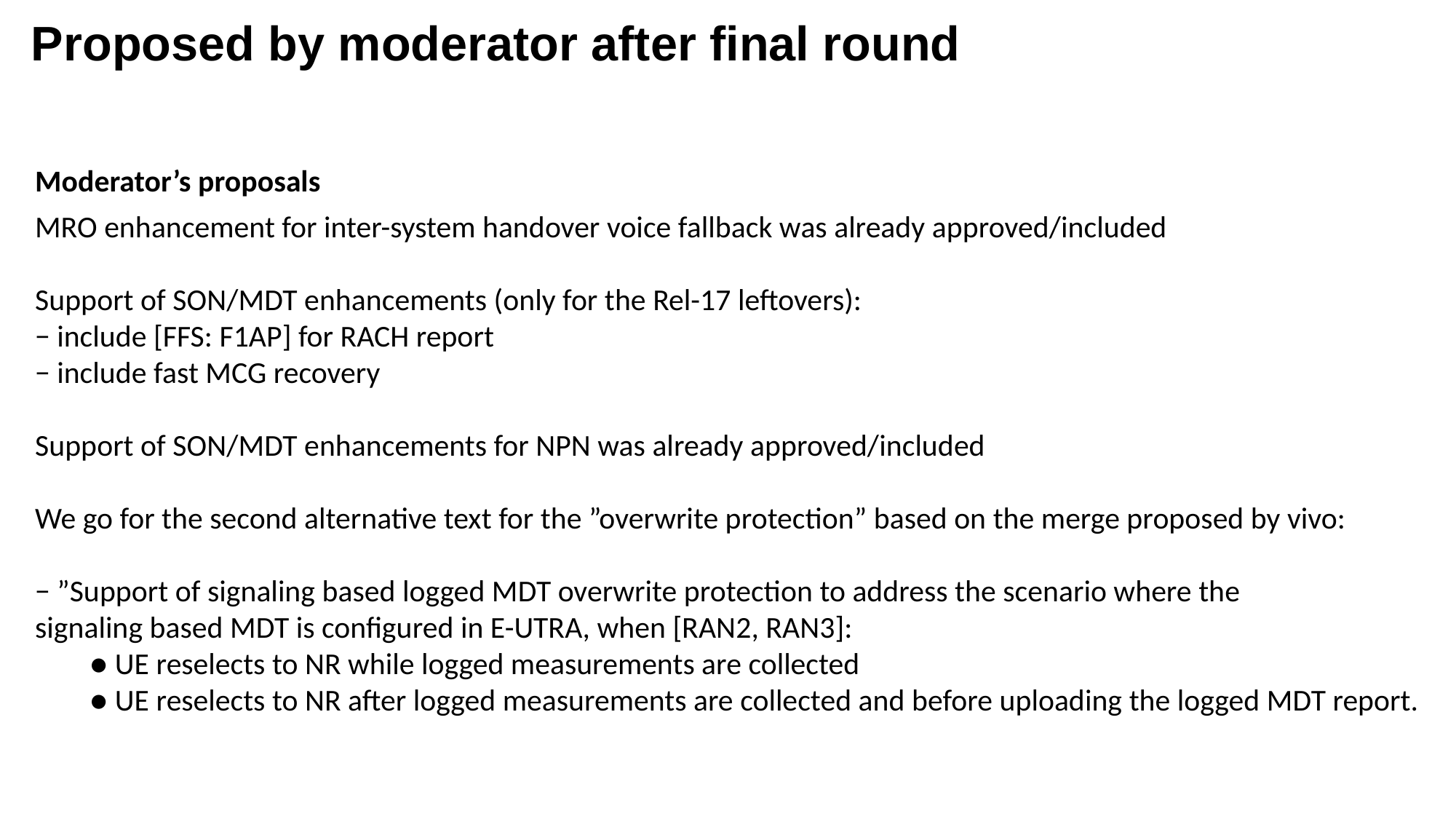

Proposed by moderator after final round

Moderator’s proposals
MRO enhancement for inter-system handover voice fallback was already approved/included

Support of SON/MDT enhancements (only for the Rel-17 leftovers):
− include [FFS: F1AP] for RACH report
− include fast MCG recovery

Support of SON/MDT enhancements for NPN was already approved/included

We go for the second alternative text for the ”overwrite protection” based on the merge proposed by vivo:

− ”Support of signaling based logged MDT overwrite protection to address the scenario where the
signaling based MDT is configured in E-UTRA, when [RAN2, RAN3]:
● UE reselects to NR while logged measurements are collected
● UE reselects to NR after logged measurements are collected and before uploading the logged MDT report.